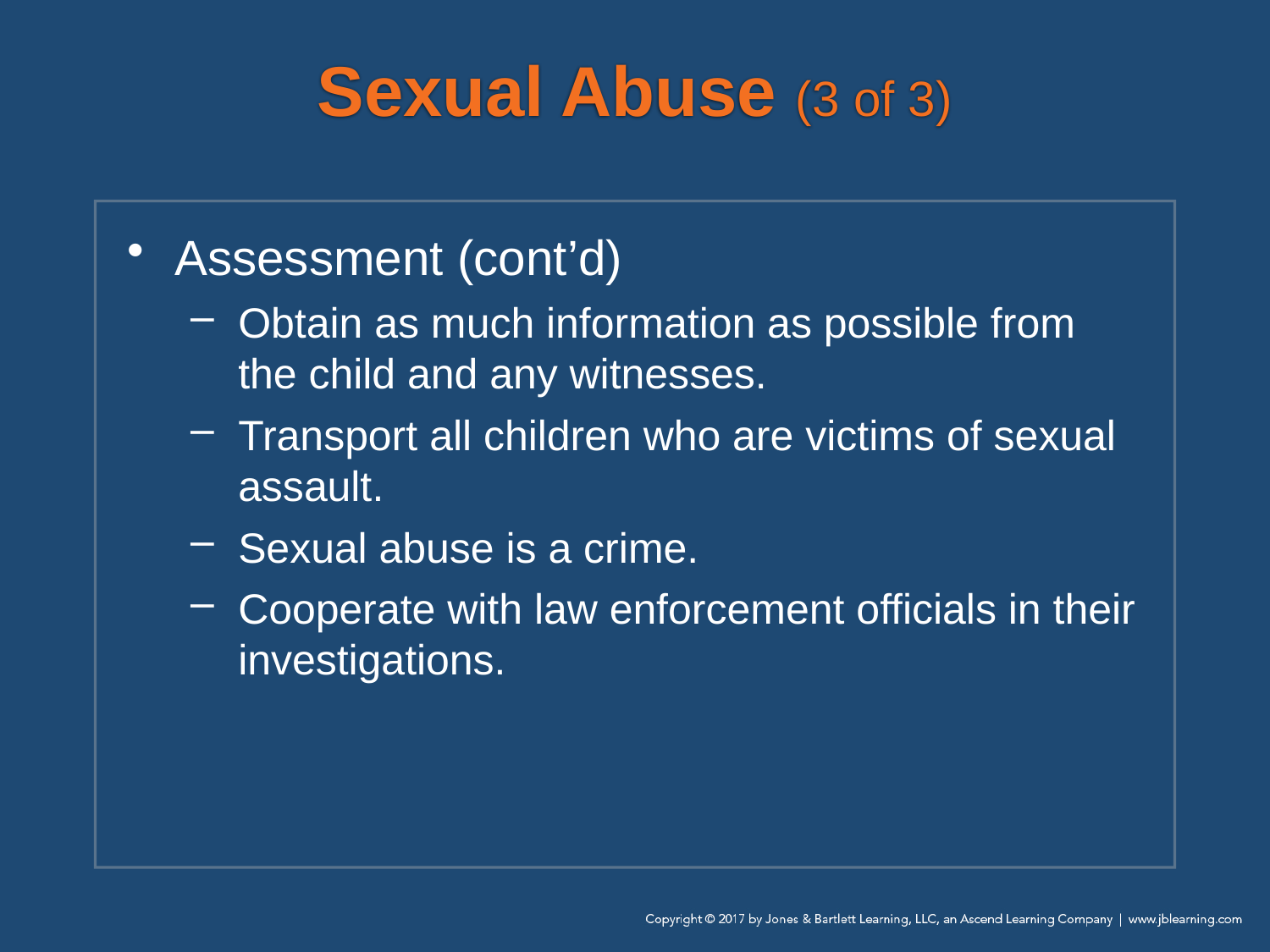

# Sexual Abuse (3 of 3)
Assessment (cont’d)
Obtain as much information as possible from the child and any witnesses.
Transport all children who are victims of sexual assault.
Sexual abuse is a crime.
Cooperate with law enforcement officials in their investigations.